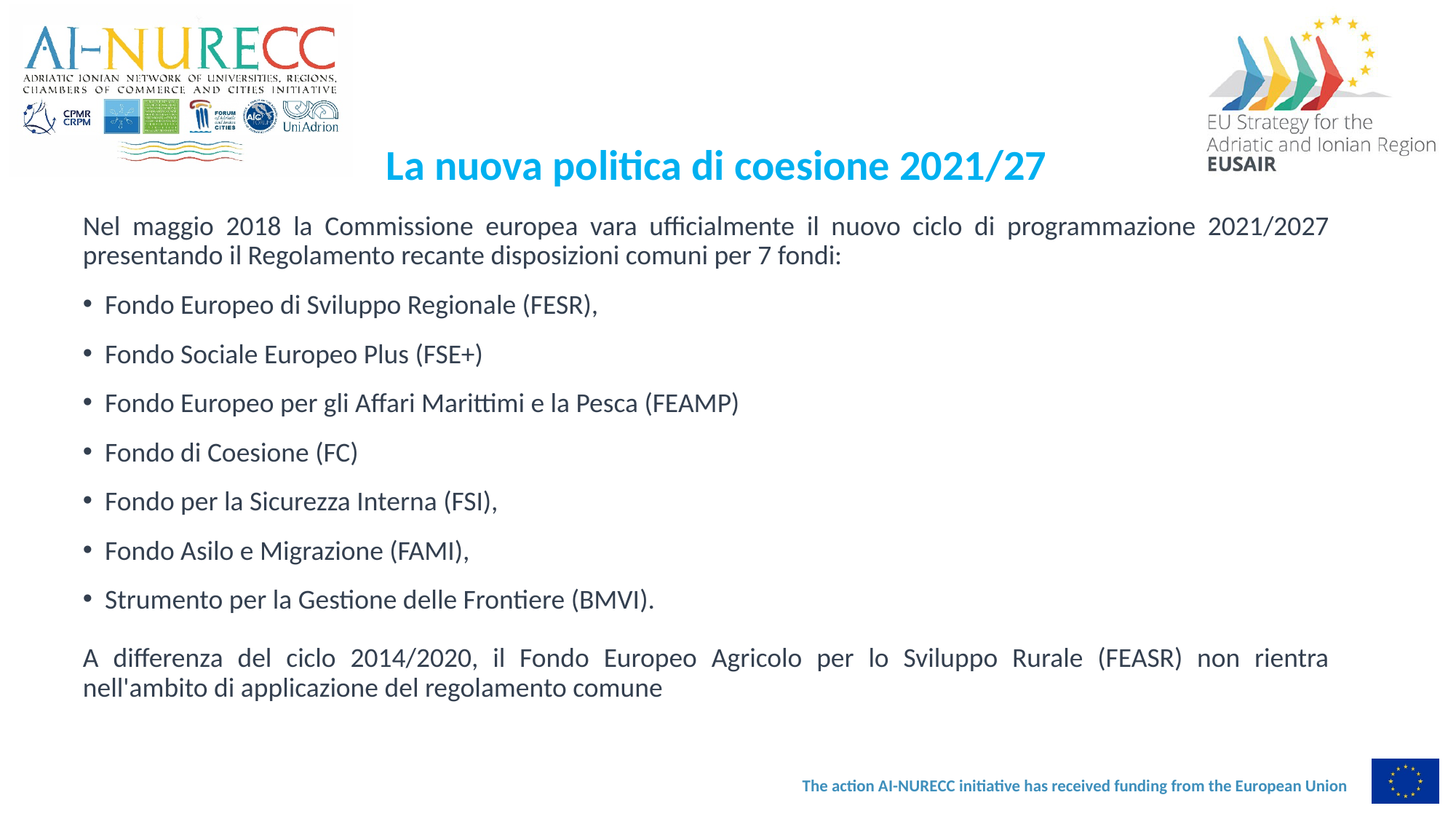

La nuova politica di coesione 2021/27
Nel maggio 2018 la Commissione europea vara ufficialmente il nuovo ciclo di programmazione 2021/2027 presentando il Regolamento recante disposizioni comuni per 7 fondi:
  Fondo Europeo di Sviluppo Regionale (FESR),
  Fondo Sociale Europeo Plus (FSE+)
  Fondo Europeo per gli Affari Marittimi e la Pesca (FEAMP)
  Fondo di Coesione (FC)
  Fondo per la Sicurezza Interna (FSI),
  Fondo Asilo e Migrazione (FAMI),
  Strumento per la Gestione delle Frontiere (BMVI).

A differenza del ciclo 2014/2020, il Fondo Europeo Agricolo per lo Sviluppo Rurale (FEASR) non rientra nell'ambito di applicazione del regolamento comune